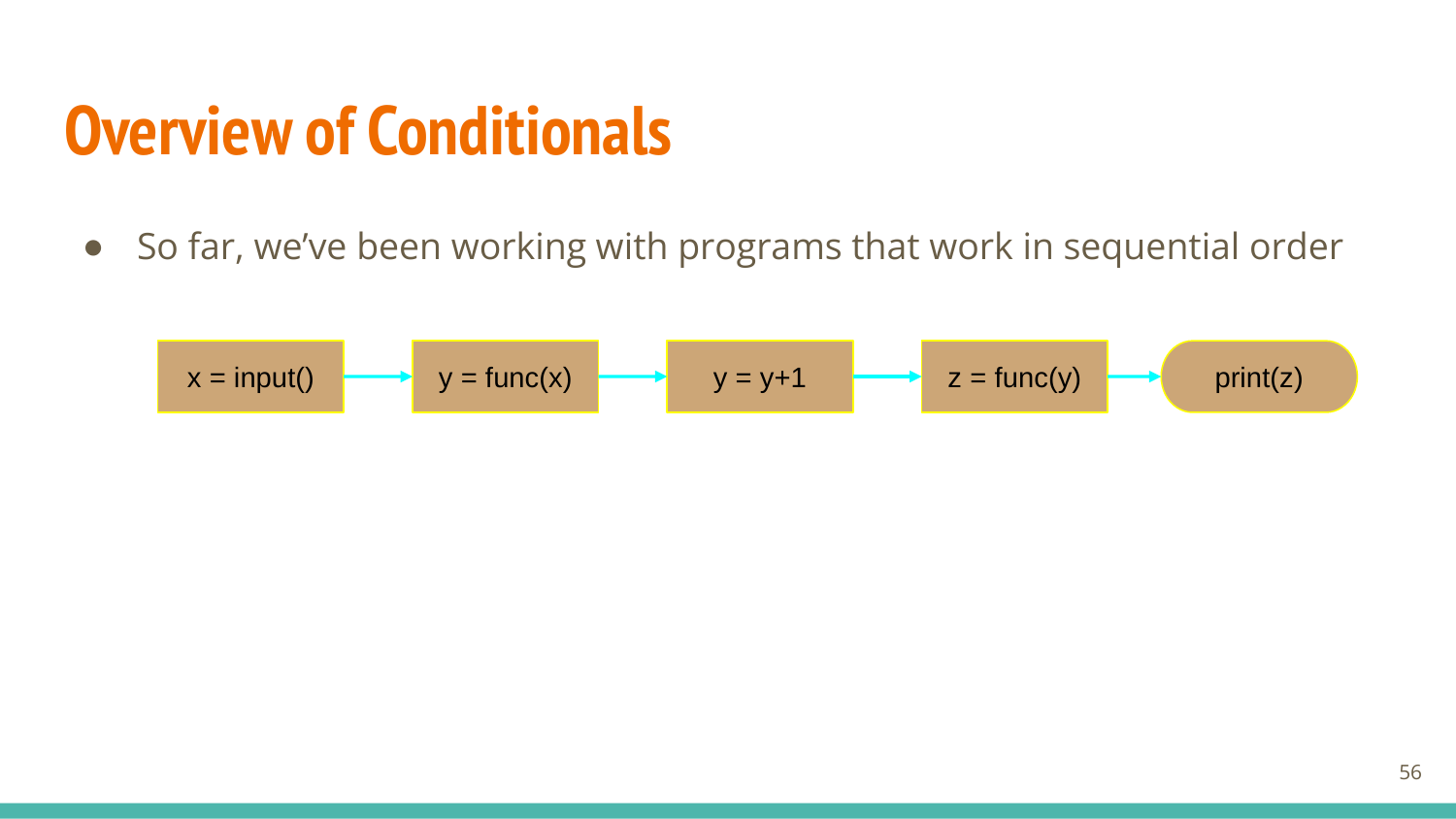

# Overview of Conditionals
So far, we’ve been working with programs that work in sequential order
x = input()
y = y+1
z = func(y)
y = func(x)
print(z)
56